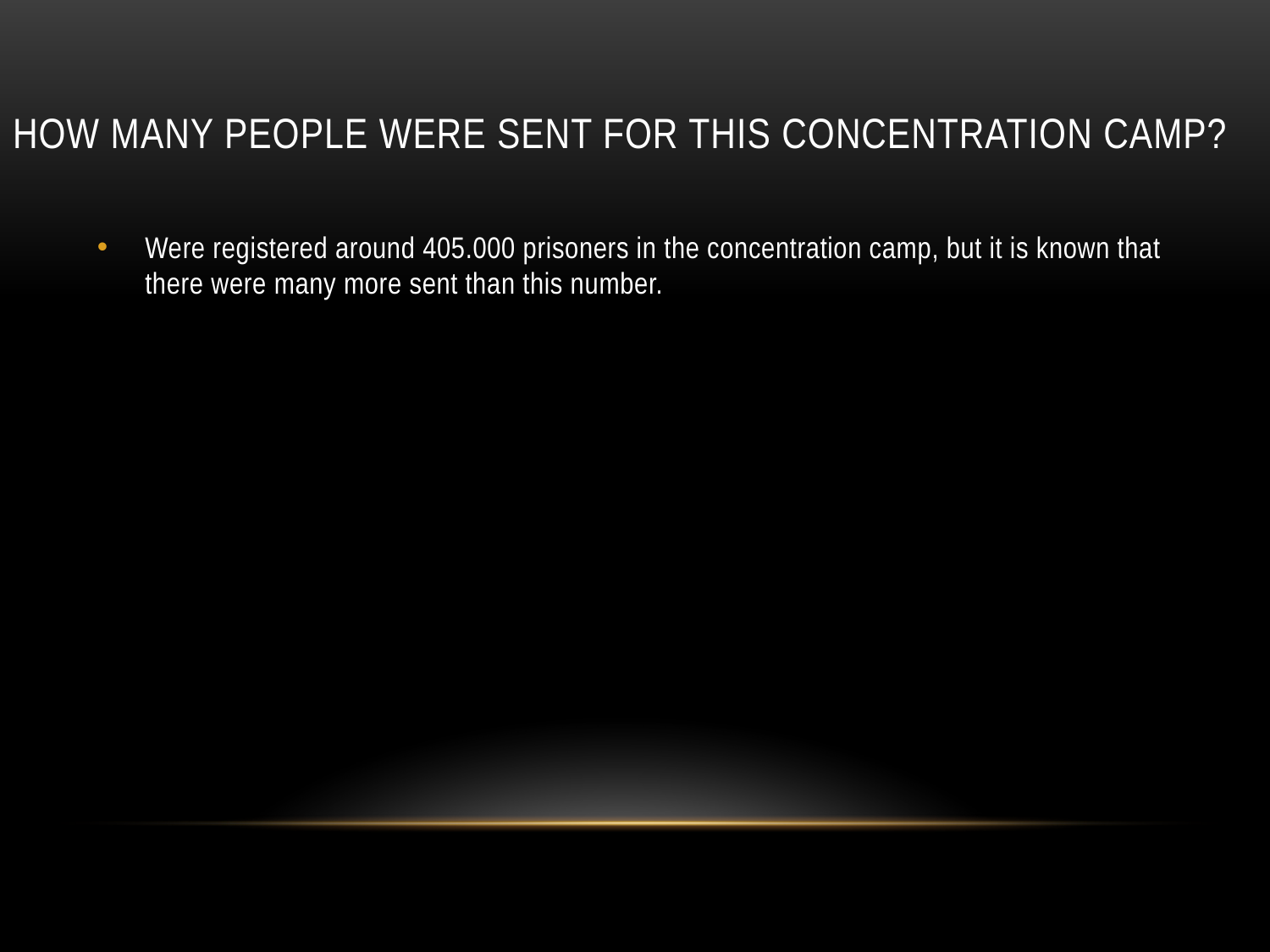

# How many people were sent for this concentration camp?
Were registered around 405.000 prisoners in the concentration camp, but it is known that there were many more sent than this number.